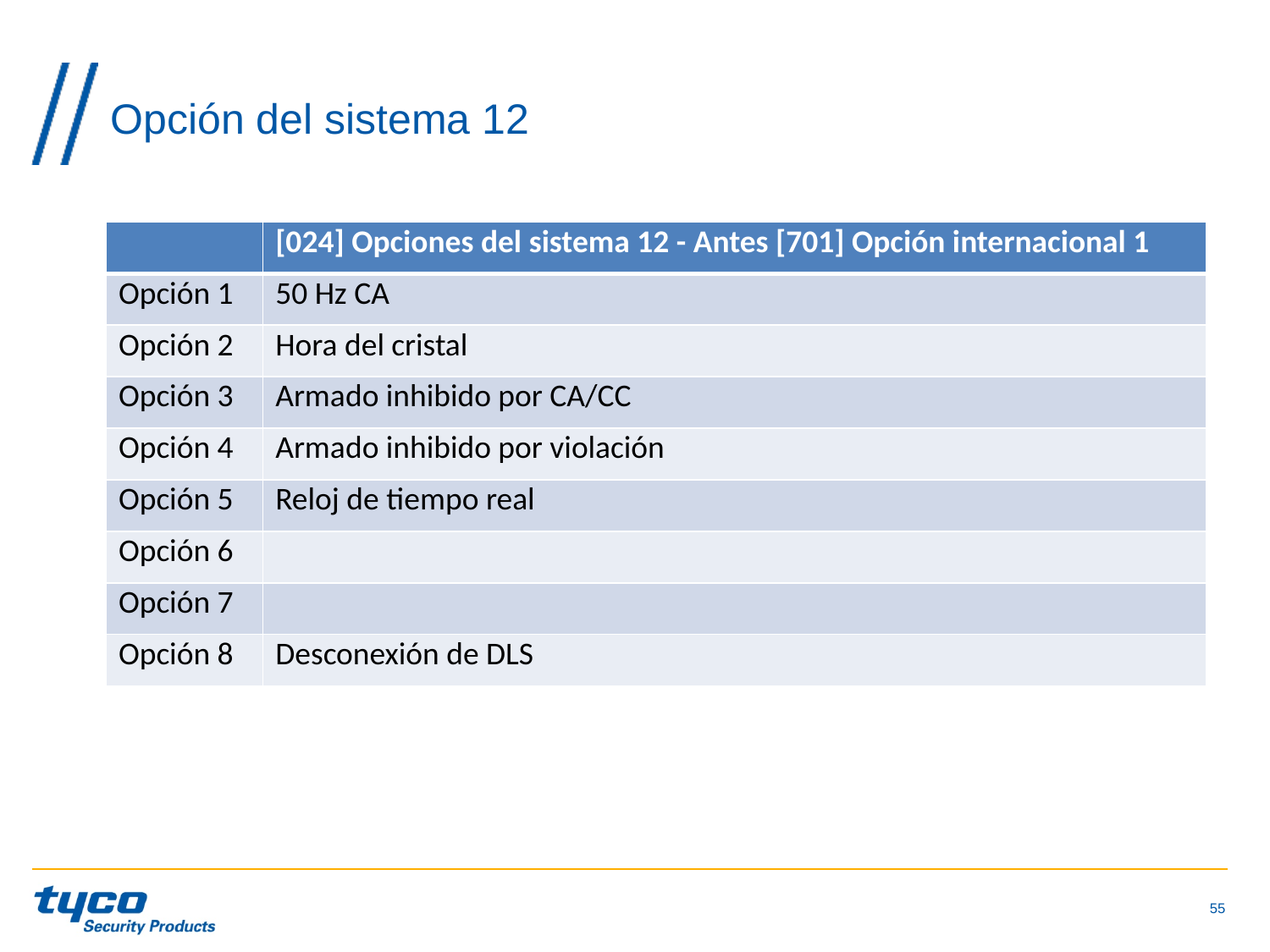

# Opción del sistema 12
|  | [024] Opciones del sistema 12 - Antes [701] Opción internacional 1 |
| --- | --- |
| Opción 1 | 50 Hz CA |
| Opción 2 | Hora del cristal |
| Opción 3 | Armado inhibido por CA/CC |
| Opción 4 | Armado inhibido por violación |
| Opción 5 | Reloj de tiempo real |
| Opción 6 |  |
| Opción 7 |  |
| Opción 8 | Desconexión de DLS |
55